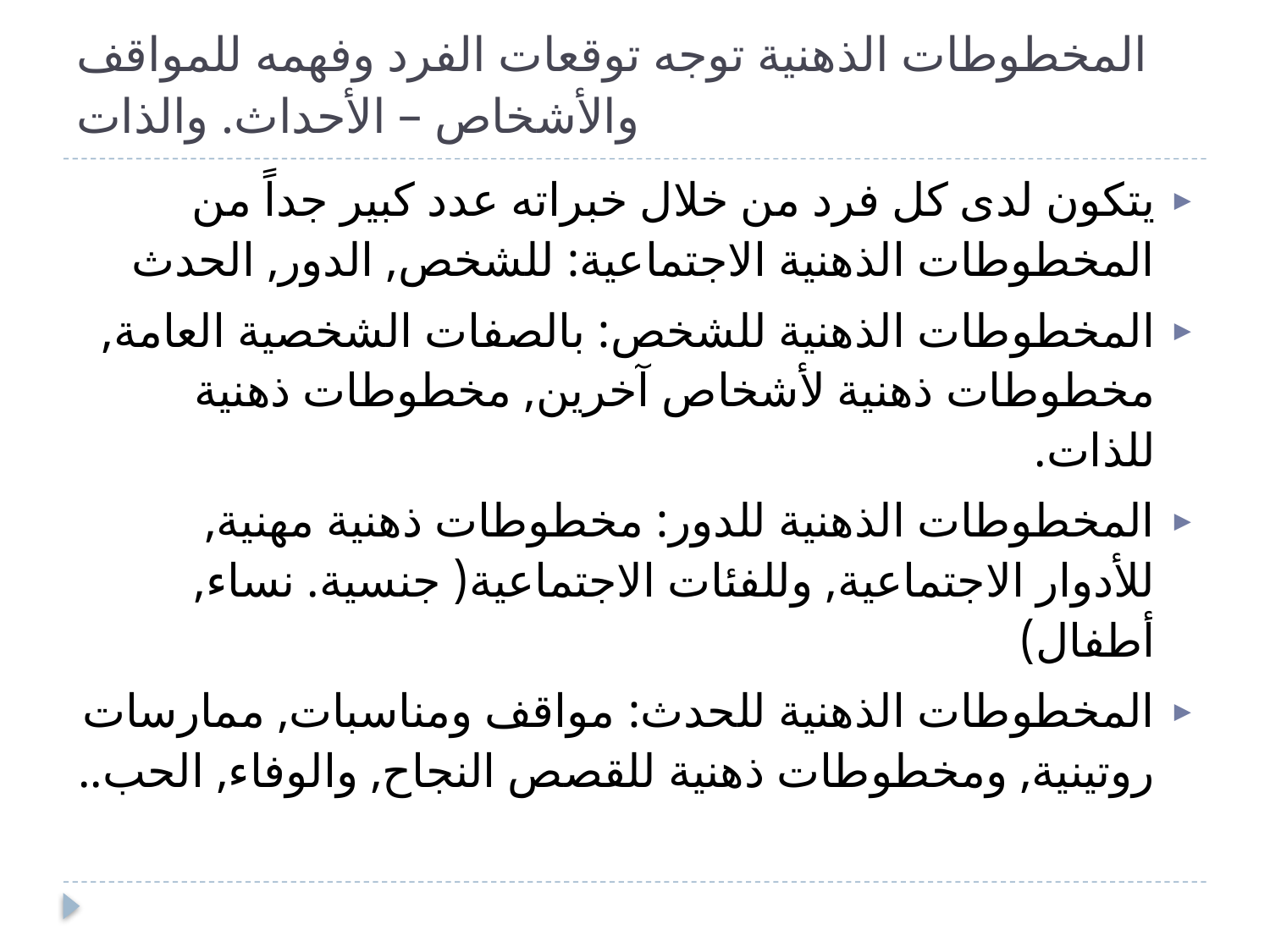

# المخطوطات الذهنية توجه توقعات الفرد وفهمه للمواقف والأشخاص – الأحداث. والذات
يتكون لدى كل فرد من خلال خبراته عدد كبير جداً من المخطوطات الذهنية الاجتماعية: للشخص, الدور, الحدث
المخطوطات الذهنية للشخص: بالصفات الشخصية العامة, مخطوطات ذهنية لأشخاص آخرين, مخطوطات ذهنية للذات.
المخطوطات الذهنية للدور: مخطوطات ذهنية مهنية, للأدوار الاجتماعية, وللفئات الاجتماعية( جنسية. نساء, أطفال)
المخطوطات الذهنية للحدث: مواقف ومناسبات, ممارسات روتينية, ومخطوطات ذهنية للقصص النجاح, والوفاء, الحب..